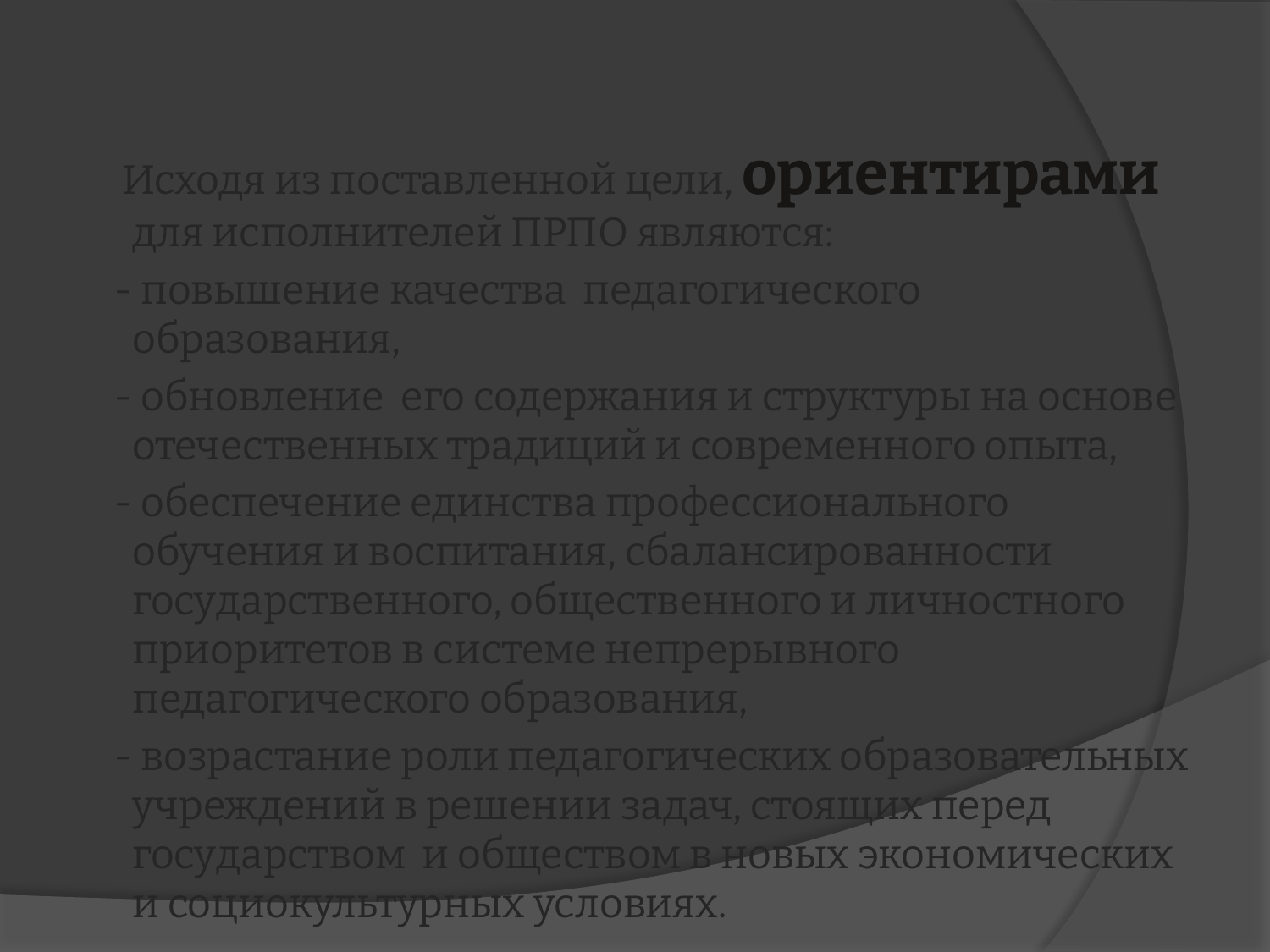

Исходя из поставленной цели, ориентирами для исполнителей ПРПО являются:
    - повышение качества  педагогического образования,
    - обновление  его содержания и структуры на основе отечественных традиций и современного опыта,
    - обеспечение единства профессионального обучения и воспитания, сбалансированности государственного, общественного и личностного приоритетов в системе непрерывного педагогического образования,
    - возрастание роли педагогических образовательных учреждений в решении задач, стоящих перед государством  и обществом в новых экономических и социокультурных условиях.